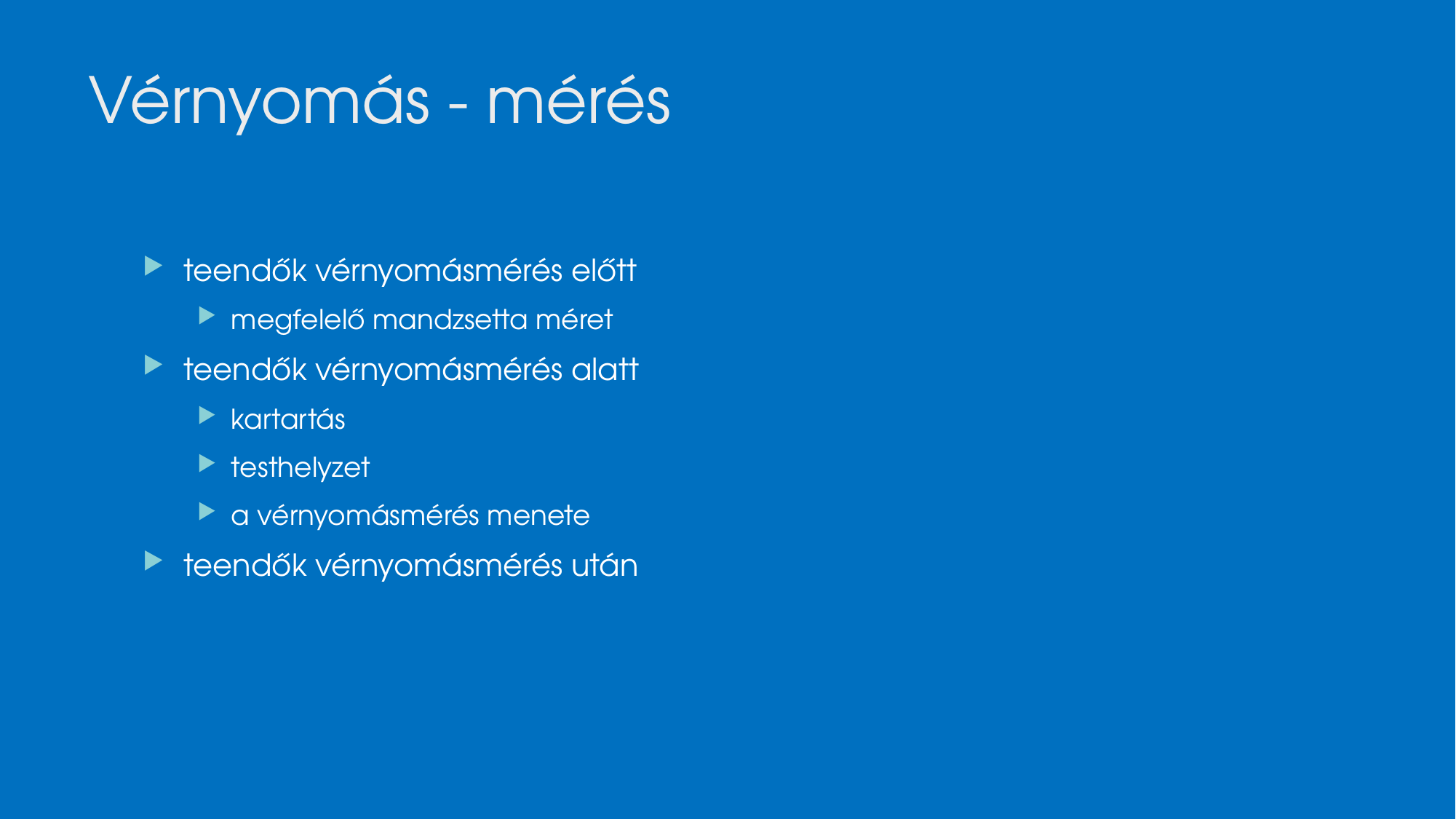

# Vérnyomás - mérés
teendők vérnyomásmérés előtt
megfelelő mandzsetta méret
teendők vérnyomásmérés alatt
kartartás
testhelyzet
a vérnyomásmérés menete
teendők vérnyomásmérés után